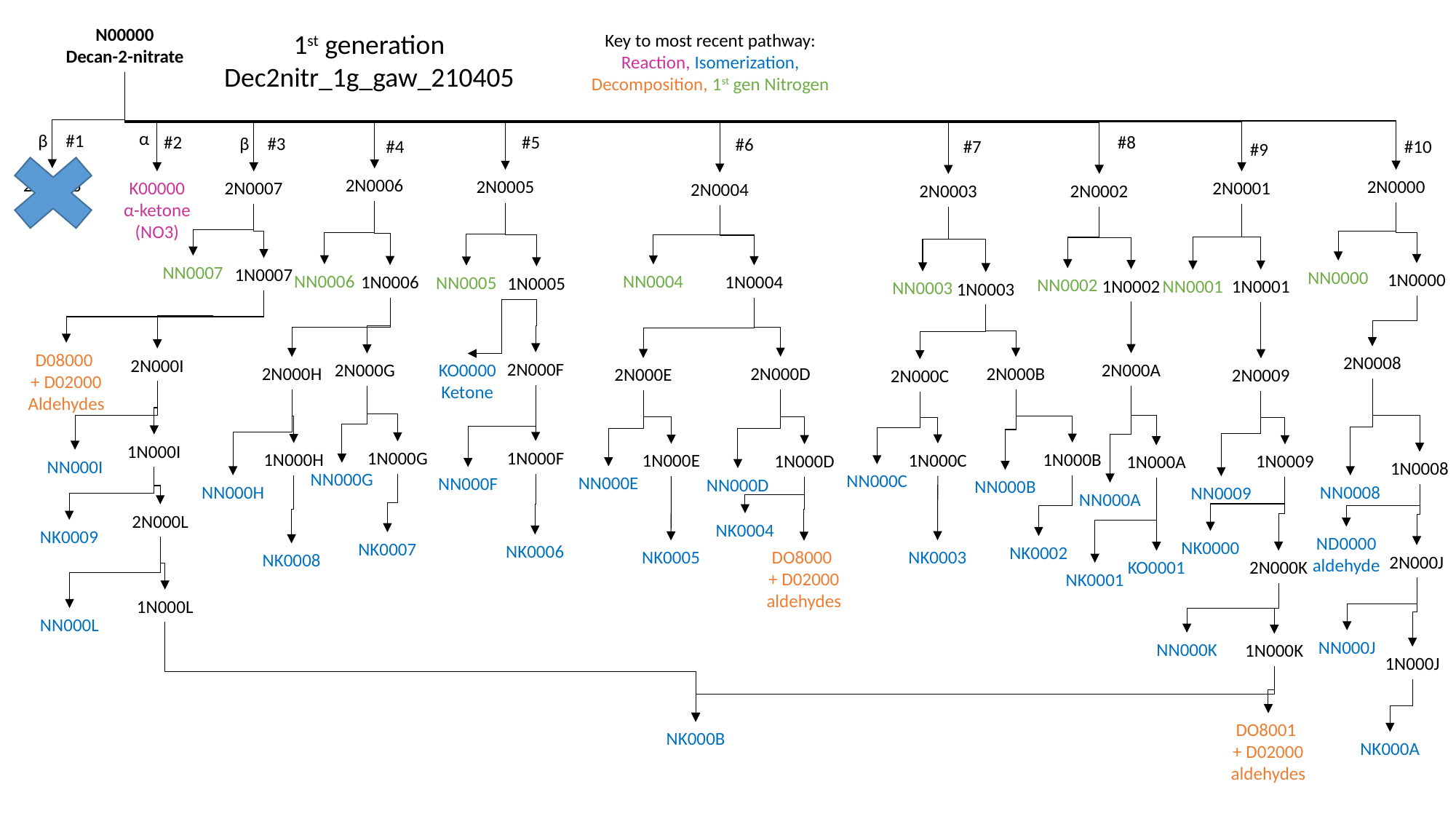

N00000
Decan-2-nitrate
1st generation
Dec2nitr_1g_gaw_210405
Key to most recent pathway:
Reaction, Isomerization,
Decomposition, 1st gen Nitrogen
α
K00000
α-ketone (NO3)
#2
β
#1
2N0008
#8
2N0002
NN0002
1N0002
2N000A
1N000A
NN000A
NK0001
#5
2N0005
NN0005
1N0005
2N000F
KO0000
Ketone
1N000F
NN000F
NK0006
β
#3
2N0007
#6
2N0004
#7
2N0003
#10
2N0000
#4
2N0006
NN0006
1N0006
#9
2N0001

NN0000
1N0000
2N0008
1N0008
NN0008
ND0000
aldehyde
2N000J
NN000J
1N000J
NK000A
NN0004
1N0004
2N000D
2N000E
1N000E
1N000D
NN000E
NN000D
NK0005
DO8000
+ D02000
aldehydes
NN0007
1N0007
1N0001
NN0001
NN0003
1N0003
2N000B
2N000C
1N000B
1N000C
NN000C
NN000B
NK0003
D08000
+ D02000
Aldehydes
2N000I
2N000G
1N000G
NN000G
NK0007
2N000H
1N000H
NN000H
NK0008
2N0009
1N000I
1N0009
NN000I
NN0009
2N000L
NK0004
NK0009
NK0000
NK0002
2N000K
KO0001
1N000L
NN000L
NN000K
1N000K
DO8001
+ D02000
aldehydes
NK000B